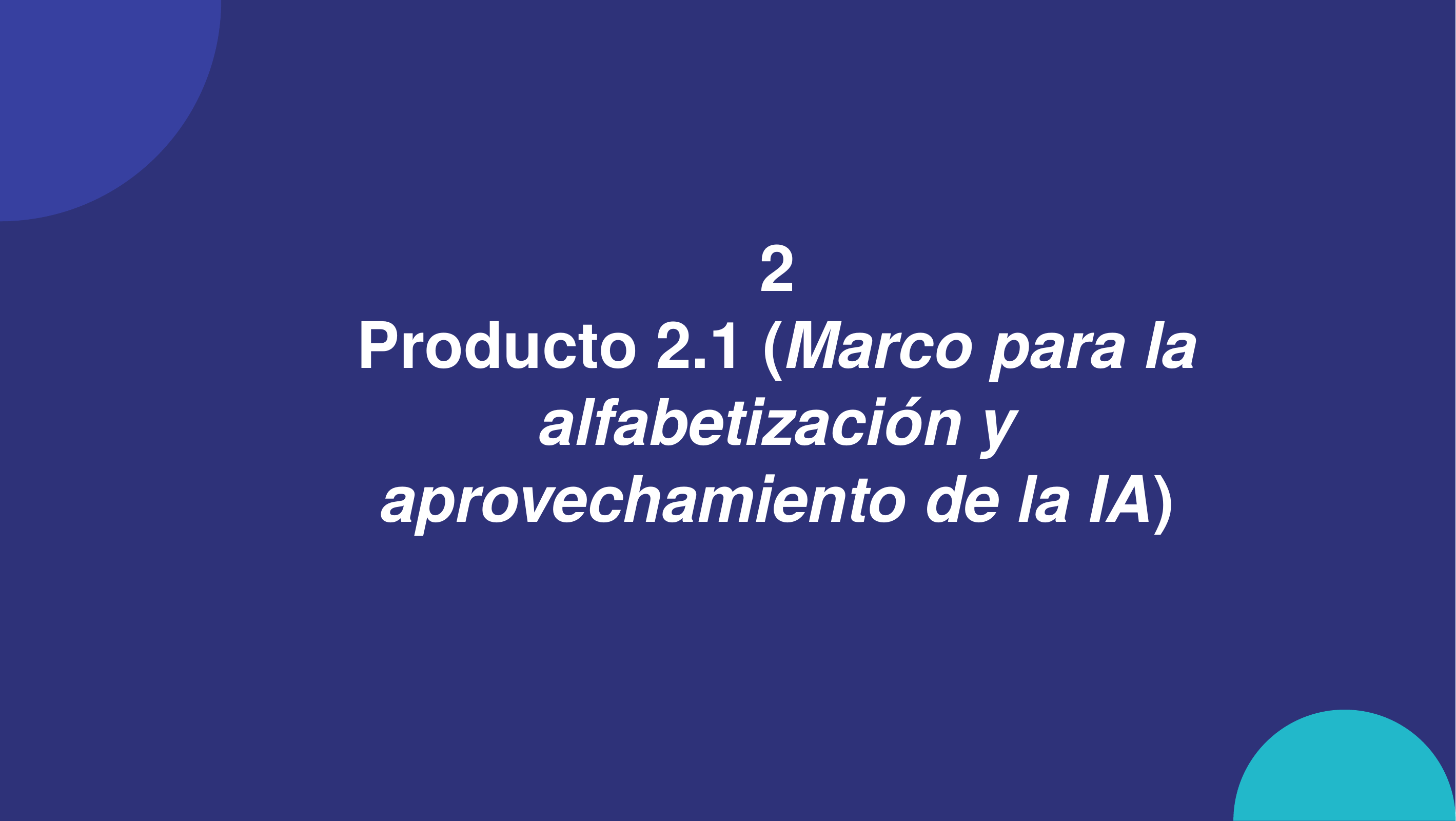

2
Producto 2.1 (Marco para la alfabetización y aprovechamiento de la IA)